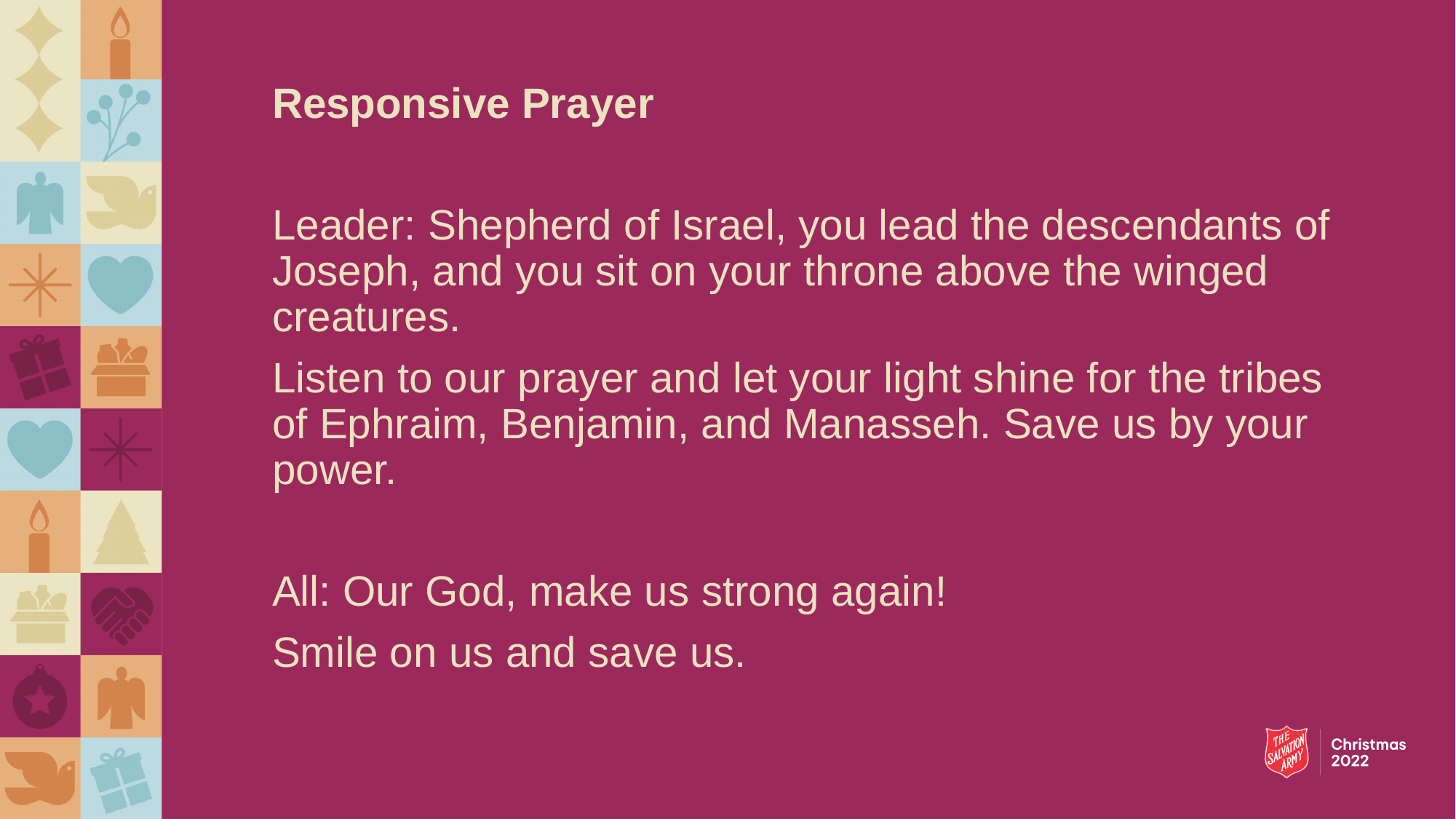

Responsive Prayer

Leader: Shepherd of Israel, you lead the descendants of Joseph, and you sit on your throne above the winged creatures.
Listen to our prayer and let your light shine for the tribes of Ephraim, Benjamin, and Manasseh. Save us by your power.

All: Our God, make us strong again!
Smile on us and save us.